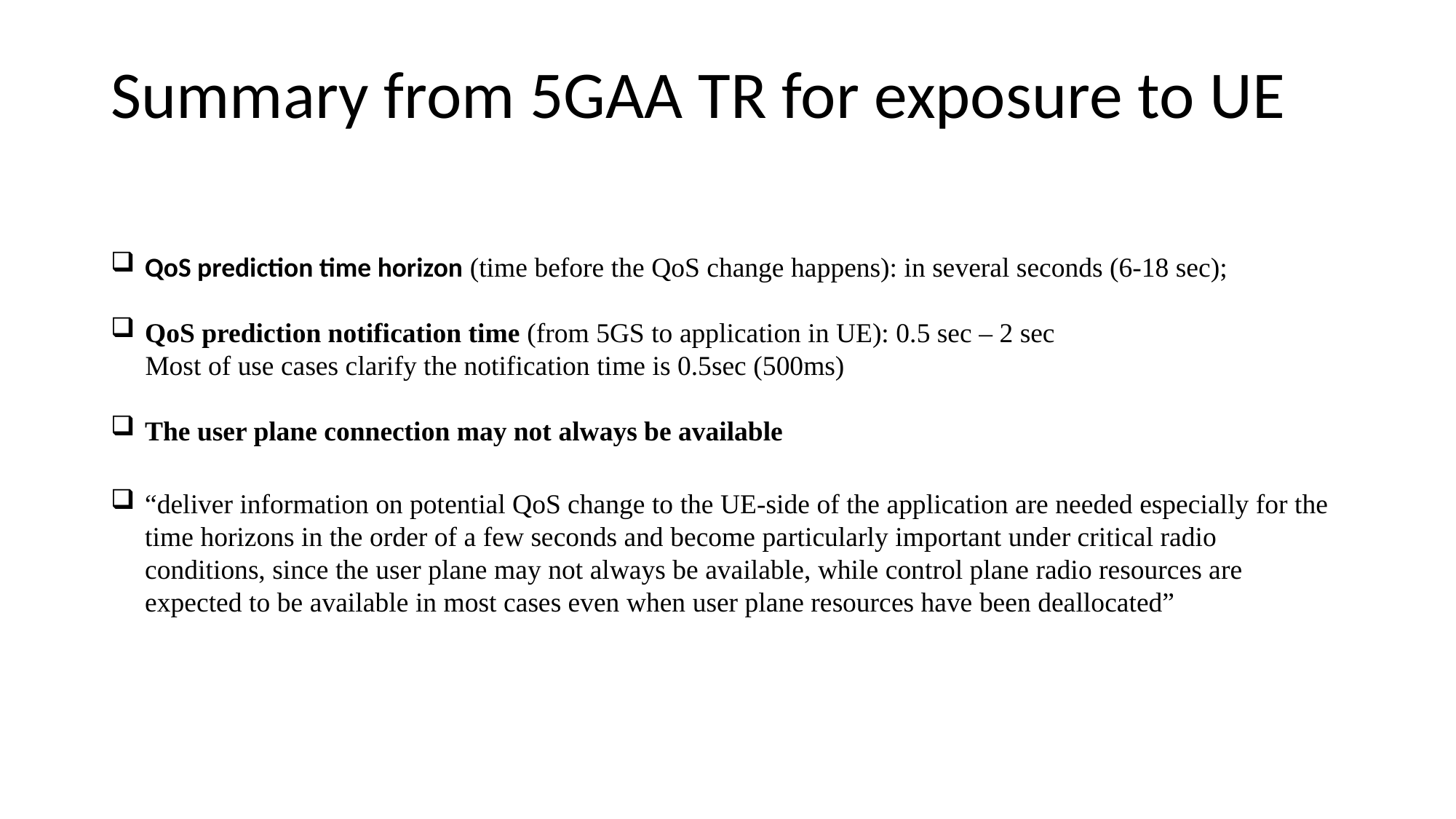

# Summary from 5GAA TR for exposure to UE
QoS prediction time horizon (time before the QoS change happens): in several seconds (6-18 sec);

QoS prediction notification time (from 5GS to application in UE): 0.5 sec – 2 sec
     Most of use cases clarify the notification time is 0.5sec (500ms)

The user plane connection may not always be available
“deliver information on potential QoS change to the UE-side of the application are needed especially for the time horizons in the order of a few seconds and become particularly important under critical radio conditions, since the user plane may not always be available, while control plane radio resources are expected to be available in most cases even when user plane resources have been deallocated”